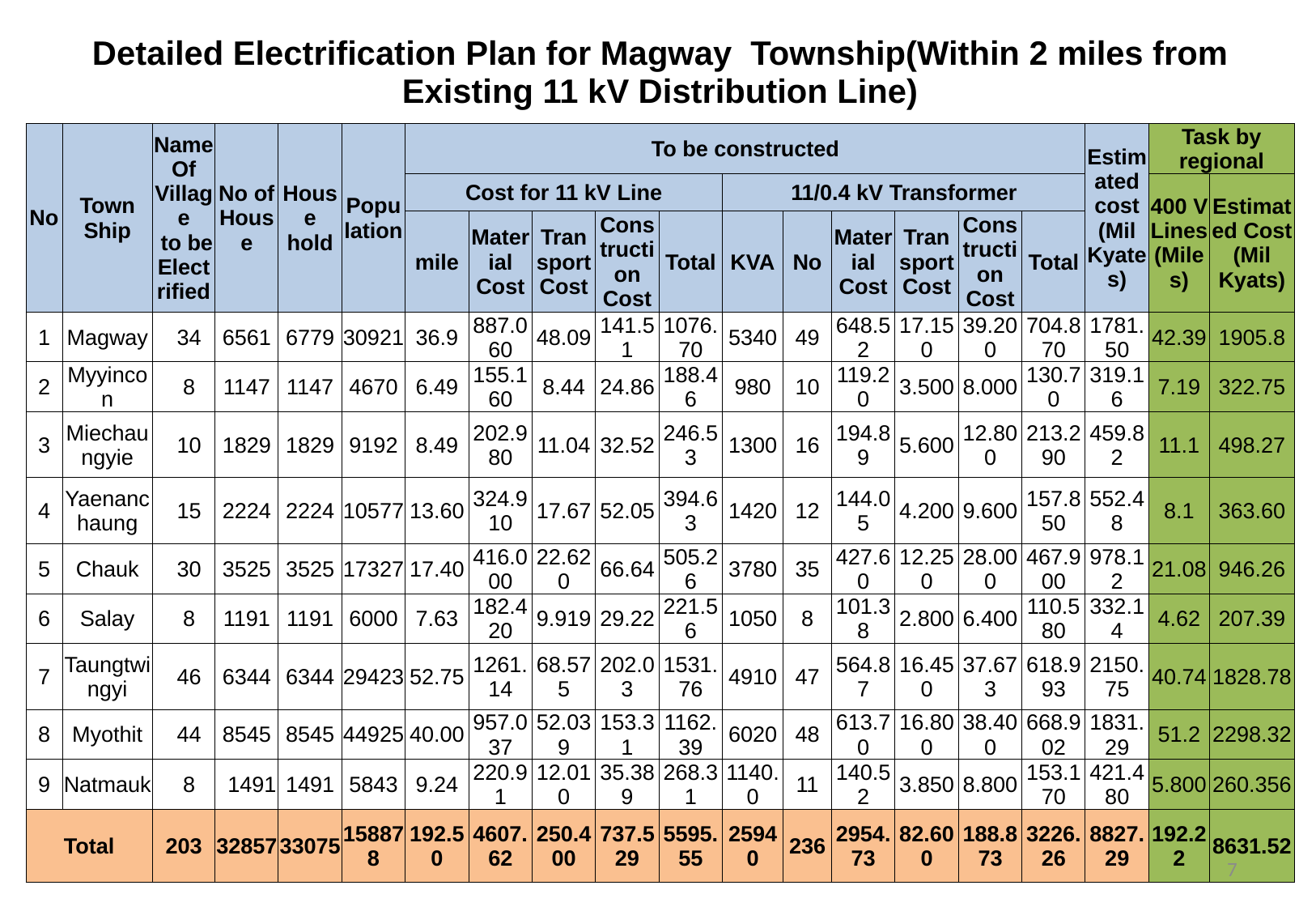

| Detailed Electrification Plan for Magway Township(Within 2 miles from Existing 11 kV Distribution Line) |  |  |  |  |  |  |  |  |  |  |  |  |  |  |  |  |  |  |  |
| --- | --- | --- | --- | --- | --- | --- | --- | --- | --- | --- | --- | --- | --- | --- | --- | --- | --- | --- | --- |
| No | Town Ship | Name Of Village to be Electrified | No of House | House hold | Popu lation | To be constructed |  |  |  |  |  |  |  |  |  |  | Estimated cost (Mil Kyates) | Task by regional |  |
|  |  |  |  |  |  | Cost for 11 kV Line |  |  |  |  | 11/0.4 kV Transformer |  |  |  |  |  |  | 400 V Lines (Miles) | Estimated Cost (Mil Kyats) |
|  |  |  |  |  |  | mile | Material Cost | Tran sport Cost | Construction Cost | Total | KVA | No | Material Cost | Tran sport Cost | Construction Cost | Total |  |  |  |
| 1 | Magway | 34 | 6561 | 6779 | 30921 | 36.9 | 887.060 | 48.09 | 141.51 | 1076.70 | 5340 | 49 | 648.52 | 17.150 | 39.200 | 704.870 | 1781.50 | 42.39 | 1905.8 |
| 2 | Myyincon | 8 | 1147 | 1147 | 4670 | 6.49 | 155.160 | 8.44 | 24.86 | 188.46 | 980 | 10 | 119.20 | 3.500 | 8.000 | 130.70 | 319.16 | 7.19 | 322.75 |
| 3 | Miechaungyie | 10 | 1829 | 1829 | 9192 | 8.49 | 202.980 | 11.04 | 32.52 | 246.53 | 1300 | 16 | 194.89 | 5.600 | 12.800 | 213.290 | 459.82 | 11.1 | 498.27 |
| 4 | Yaenanchaung | 15 | 2224 | 2224 | 10577 | 13.60 | 324.910 | 17.67 | 52.05 | 394.63 | 1420 | 12 | 144.05 | 4.200 | 9.600 | 157.850 | 552.48 | 8.1 | 363.60 |
| 5 | Chauk | 30 | 3525 | 3525 | 17327 | 17.40 | 416.000 | 22.620 | 66.64 | 505.26 | 3780 | 35 | 427.60 | 12.250 | 28.000 | 467.900 | 978.12 | 21.08 | 946.26 |
| 6 | Salay | 8 | 1191 | 1191 | 6000 | 7.63 | 182.420 | 9.919 | 29.22 | 221.56 | 1050 | 8 | 101.38 | 2.800 | 6.400 | 110.580 | 332.14 | 4.62 | 207.39 |
| 7 | Taungtwingyi | 46 | 6344 | 6344 | 29423 | 52.75 | 1261.14 | 68.575 | 202.03 | 1531.76 | 4910 | 47 | 564.87 | 16.450 | 37.673 | 618.993 | 2150.75 | 40.74 | 1828.78 |
| 8 | Myothit | 44 | 8545 | 8545 | 44925 | 40.00 | 957.037 | 52.039 | 153.31 | 1162.39 | 6020 | 48 | 613.70 | 16.800 | 38.400 | 668.902 | 1831.29 | 51.2 | 2298.32 |
| 9 | Natmauk | 8 | 1491 | 1491 | 5843 | 9.24 | 220.91 | 12.010 | 35.389 | 268.31 | 1140.0 | 11 | 140.52 | 3.850 | 8.800 | 153.170 | 421.480 | 5.800 | 260.356 |
| Total |  | 203 | 32857 | 33075 | 158878 | 192.50 | 4607.62 | 250.400 | 737.529 | 5595.55 | 25940 | 236 | 2954.73 | 82.600 | 188.873 | 3226.26 | 8827.29 | 192.22 | 8631.52 |
7